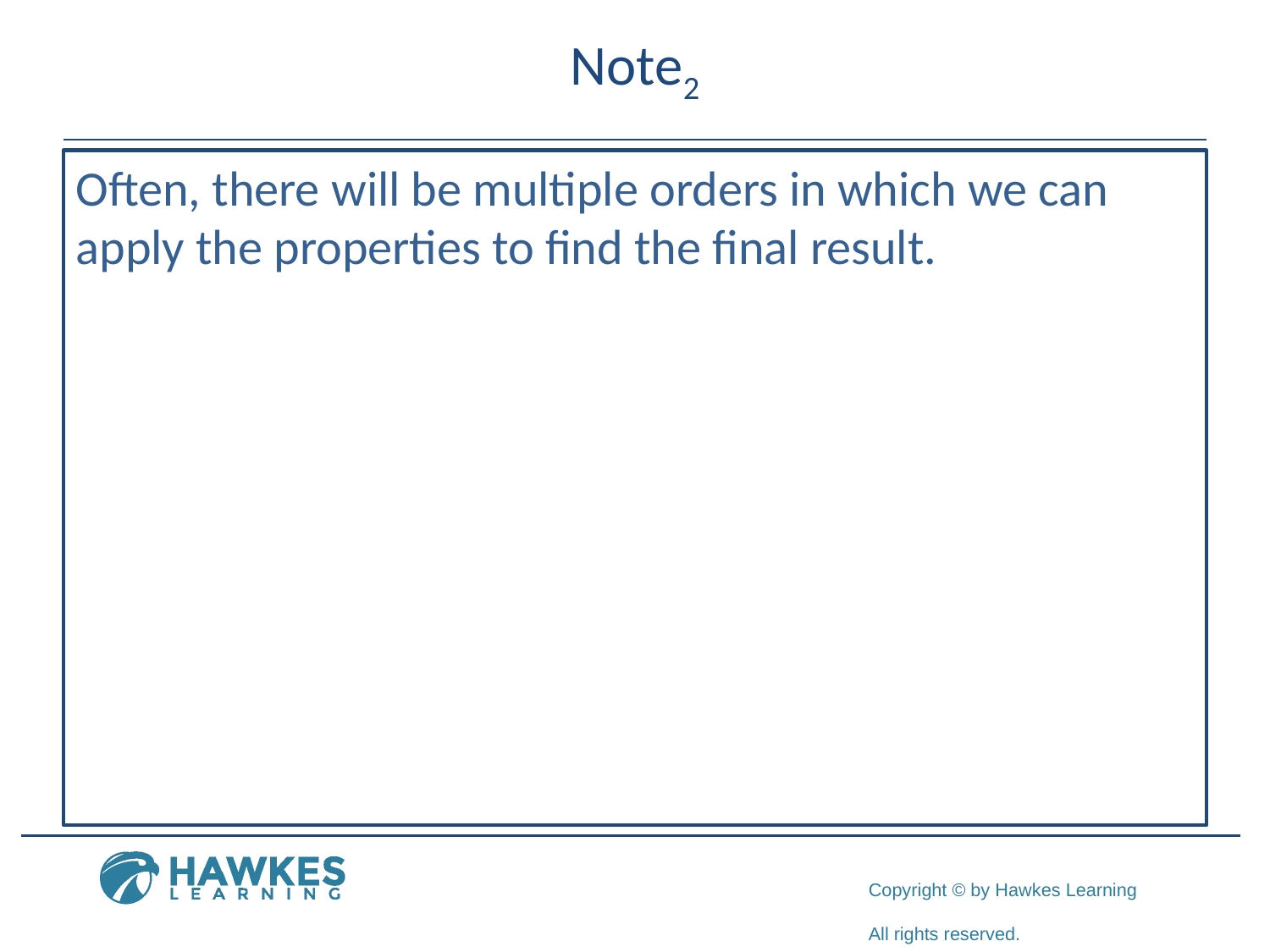

# Note2
Often, there will be multiple orders in which we can apply the properties to find the final result.